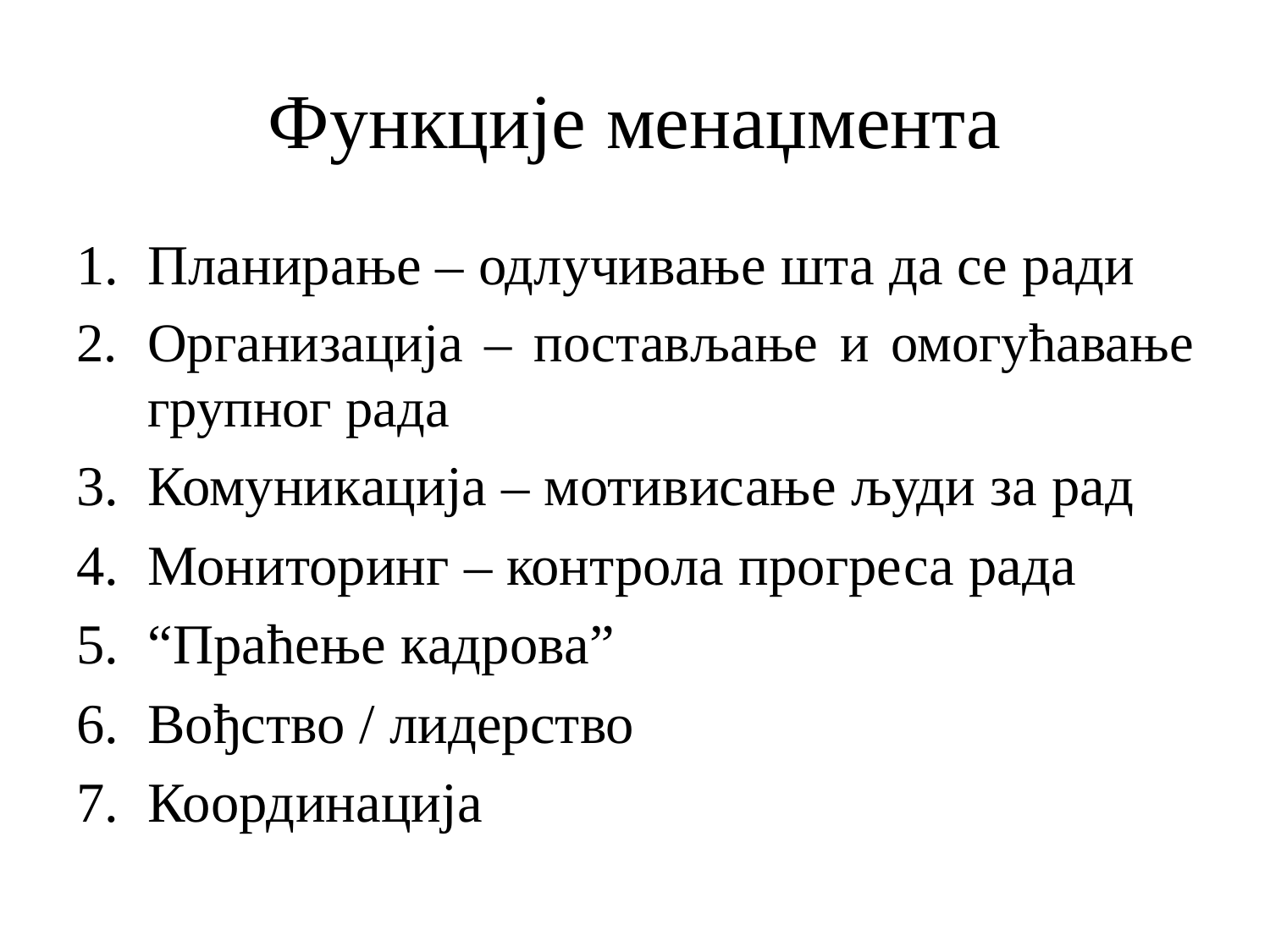

# Функције менаџмента
Планирање – одлучивање шта да се ради
Организација – постављање и омогућавање групног рада
Комуникација – мотивисање људи за рад
Мониторинг – контрола прогреса рада
“Праћење кадрова”
Вођство / лидерство
Координација